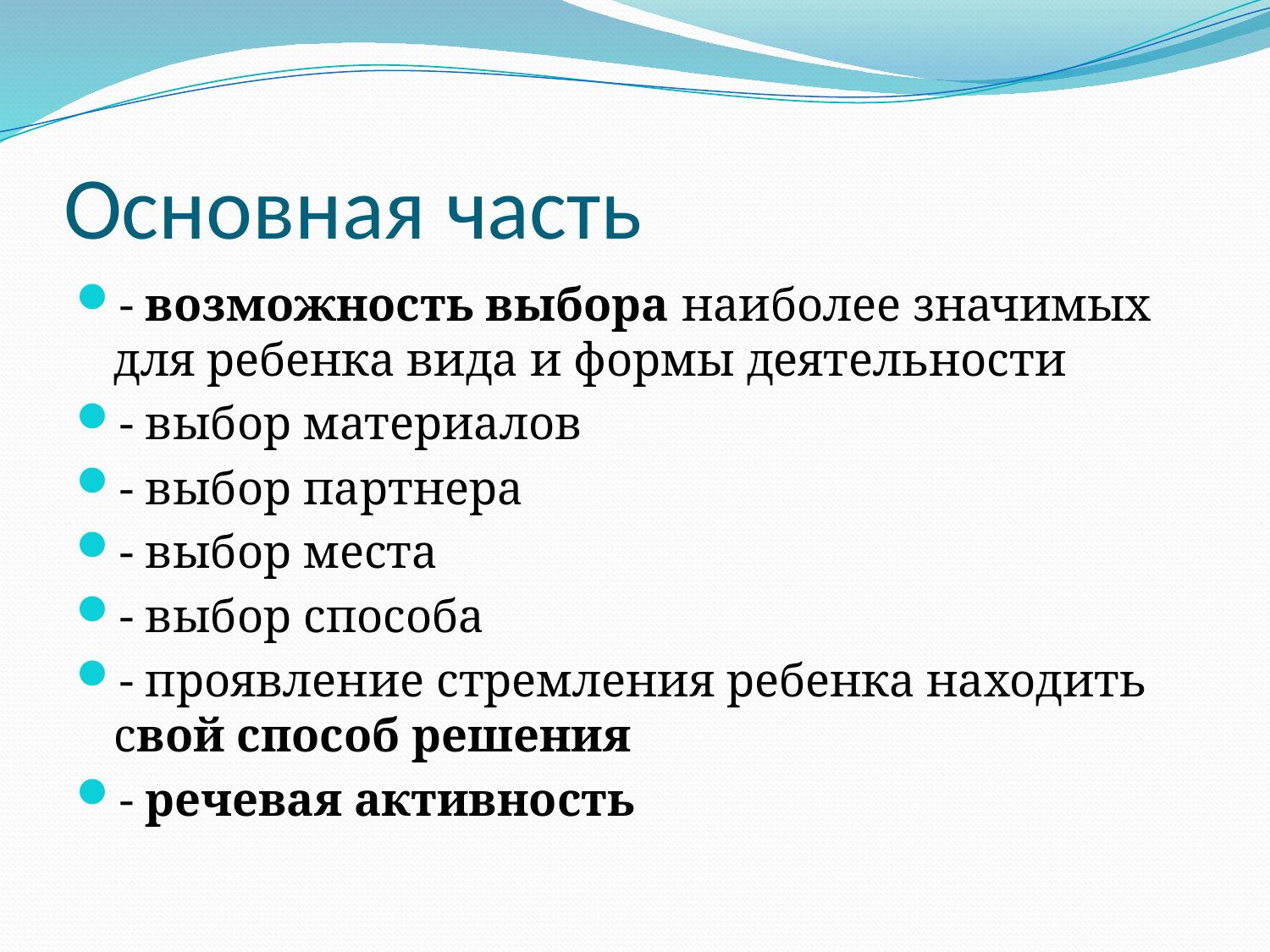

# Основная часть
- возможность выбора наиболее значимых для ребенка вида и формы деятельности
- выбор материалов
- выбор партнера
- выбор места
- выбор способа
- проявление стремления ребенка находить свой способ решения
- речевая активность